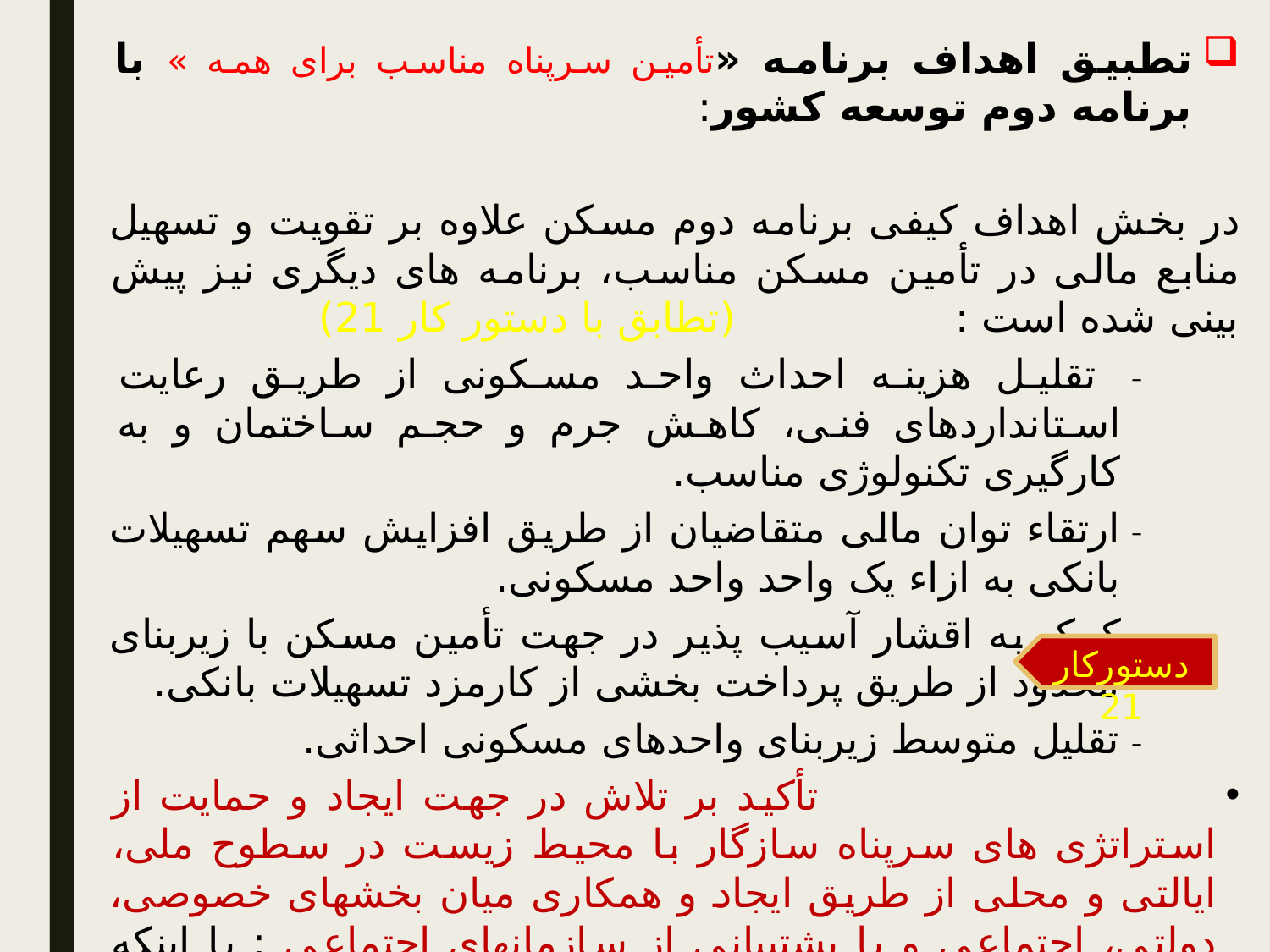

تطبیق اهداف برنامه «تأمین سرپناه مناسب برای همه » با برنامه دوم توسعه کشور:

در بخش اهداف کیفی برنامه دوم مسکن علاوه بر تقویت و تسهیل منابع مالی در تأمین مسکن مناسب، برنامه های دیگری نیز پیش بینی شده است :                 (تطابق با دستور کار 21)
 تقلیل هزینه احداث واحد مسکونی از طریق رعایت استانداردهای فنی، کاهش جرم و حجم ساختمان و به کارگیری تکنولوژی مناسب.
ارتقاء توان مالی متقاضیان از طریق افزایش سهم تسهیلات بانکی به ازاء یک واحد واحد مسکونی.
کمک به اقشار آسیب پذیر در جهت تأمین مسکن با زیربنای محدود از طریق پرداخت بخشی از کارمزد تسهیلات بانکی.
تقلیل متوسط زیربنای واحدهای مسکونی احداثی.
                       تأکید بر تلاش در جهت ایجاد و حمایت از استراتژی های سرپناه سازگار با محیط زیست در سطوح ملی، ایالتی و محلی از طریق ایجاد و همکاری میان بخشهای خصوصی، دولتی، اجتماعی و با پشتیبانی از سازمانهای اجتماعی : با اینکه برنامه دوم توسعه کشور اشاره مستقیمی به این موضوع ندارد، اما برخی بندهای اهداف کیفی مسکن در راستای هدف حفاظت از محیط زیست می باشند ( بندهای 2-2 ، 3-2 و بند 5-2) (تطابق نسبی). بدلیل اهمیت مقولات زیست محیطی ضروری است توجه ویژه ای به موضوع سازگاری برنامه های مسکن با محیط زیست معطوف گردد.

دستورکار 21